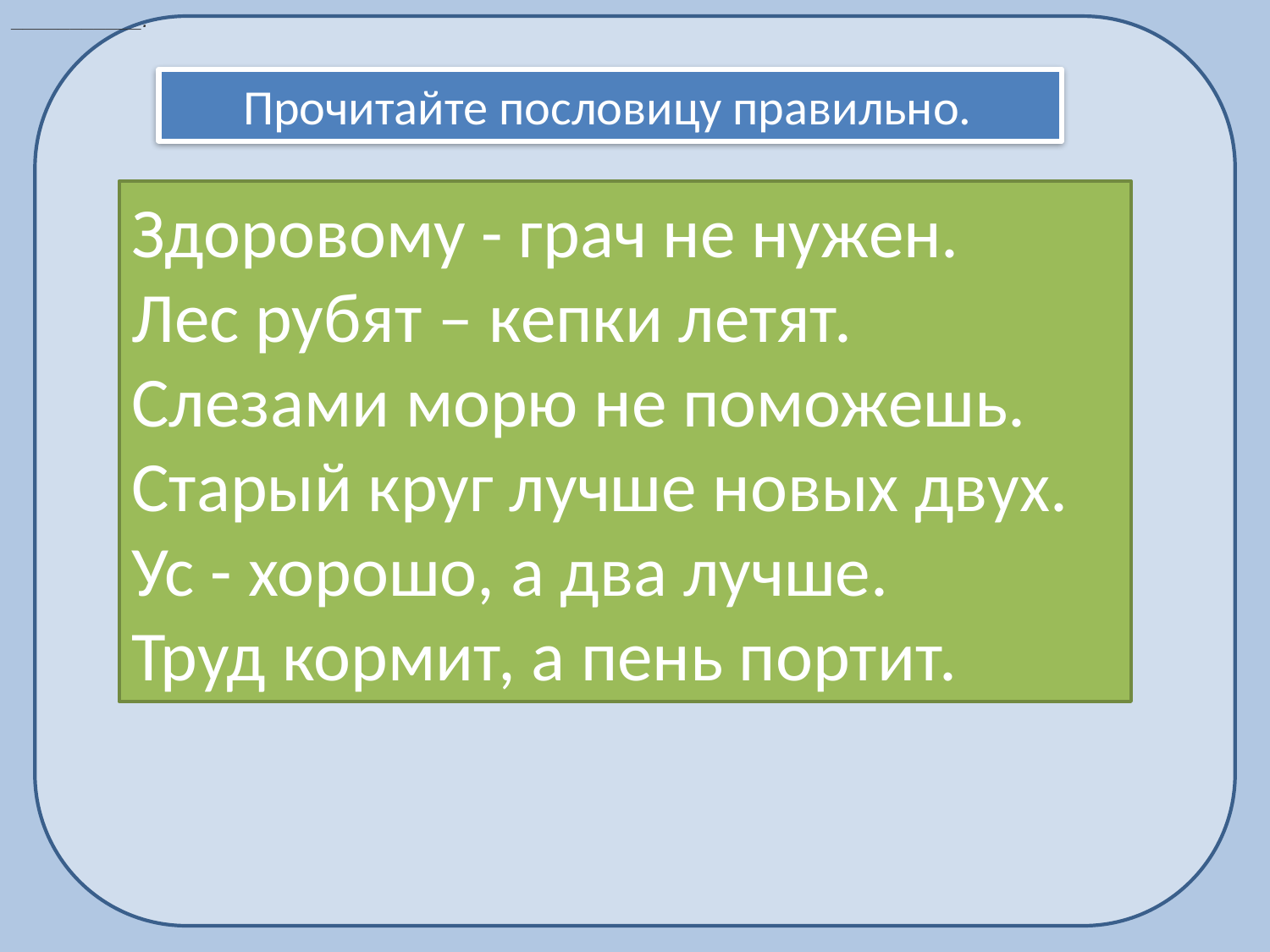

___________.
Прочитайте пословицу правильно.
Здоровому - грач не нужен.
Лес рубят – кепки летят.
Слезами морю не поможешь.
Старый круг лучше новых двух.
Ус - хорошо, а два лучше.
Труд кормит, а пень портит.
.